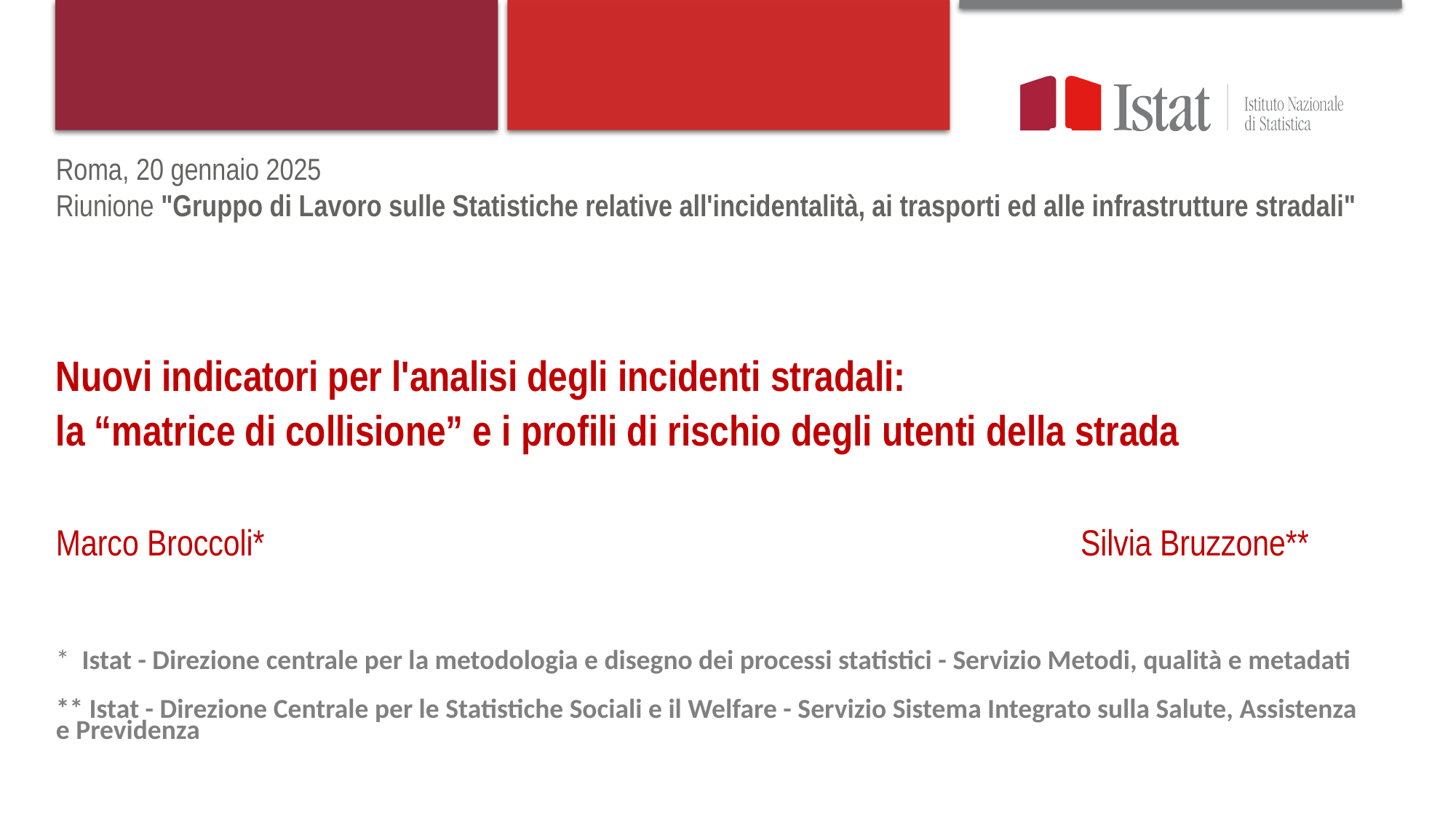

Roma, 20 gennaio 2025
Riunione "Gruppo di Lavoro sulle Statistiche relative all'incidentalità, ai trasporti ed alle infrastrutture stradali"
# Nuovi indicatori per l'analisi degli incidenti stradali: la “matrice di collisione” e i profili di rischio degli utenti della strada
Marco Broccoli*                                                                                                  Silvia Bruzzone**
*  Istat - Direzione centrale per la metodologia e disegno dei processi statistici - Servizio Metodi, qualità e metadati

** Istat - Direzione Centrale per le Statistiche Sociali e il Welfare - Servizio Sistema Integrato sulla Salute, Assistenza e Previdenza